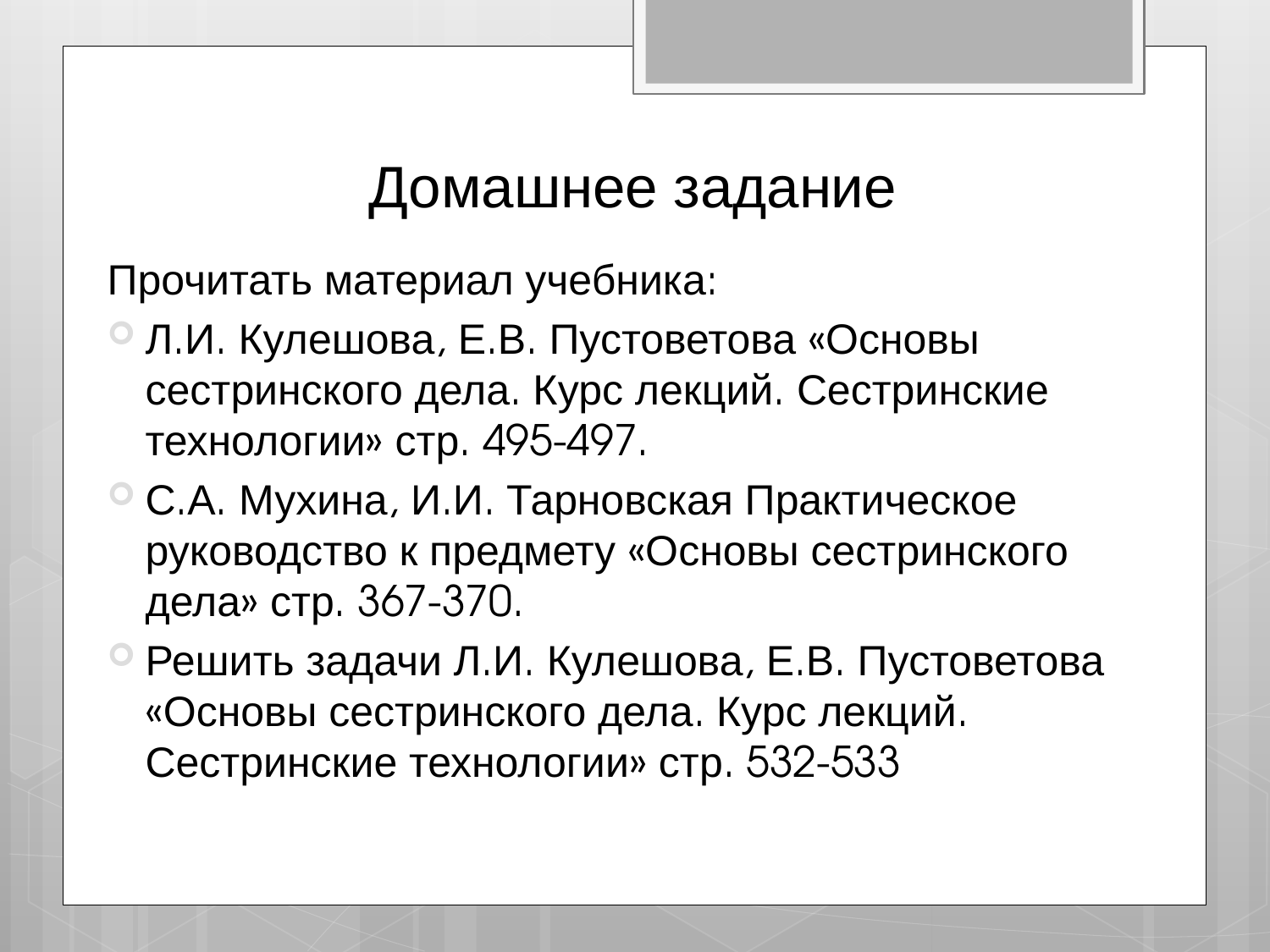

# Домашнее задание
Прочитать материал учебника:
Л.И. Кулешова, Е.В. Пустоветова «Основы сестринского дела. Курс лекций. Сестринские технологии» стр. 495-497.
С.А. Мухина, И.И. Тарновская Практическое руководство к предмету «Основы сестринского дела» стр. 367-370.
Решить задачи Л.И. Кулешова, Е.В. Пустоветова «Основы сестринского дела. Курс лекций. Сестринские технологии» стр. 532-533